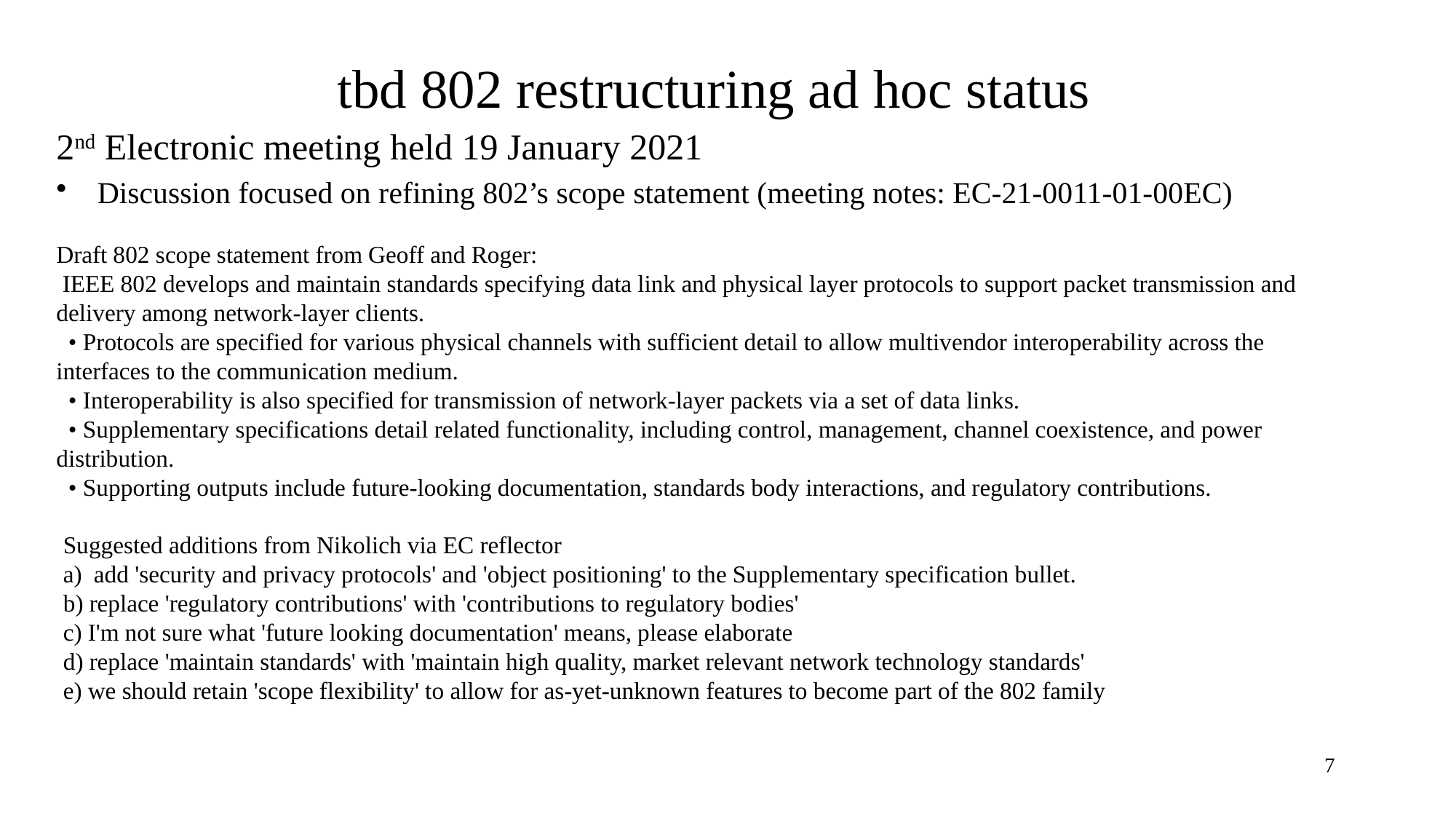

# tbd 802 restructuring ad hoc status
2nd Electronic meeting held 19 January 2021
Discussion focused on refining 802’s scope statement (meeting notes: EC-21-0011-01-00EC)

Draft 802 scope statement from Geoff and Roger:
 IEEE 802 develops and maintain standards specifying data link and physical layer protocols to support packet transmission and delivery among network-layer clients.
  • Protocols are specified for various physical channels with sufficient detail to allow multivendor interoperability across the interfaces to the communication medium.
  • Interoperability is also specified for transmission of network-layer packets via a set of data links.
  • Supplementary specifications detail related functionality, including control, management, channel coexistence, and power distribution.
  • Supporting outputs include future-looking documentation, standards body interactions, and regulatory contributions.
Suggested additions from Nikolich via EC reflector
a)  add 'security and privacy protocols' and 'object positioning' to the Supplementary specification bullet.
b) replace 'regulatory contributions' with 'contributions to regulatory bodies'
c) I'm not sure what 'future looking documentation' means, please elaborate
d) replace 'maintain standards' with 'maintain high quality, market relevant network technology standards'
e) we should retain 'scope flexibility' to allow for as-yet-unknown features to become part of the 802 family

7